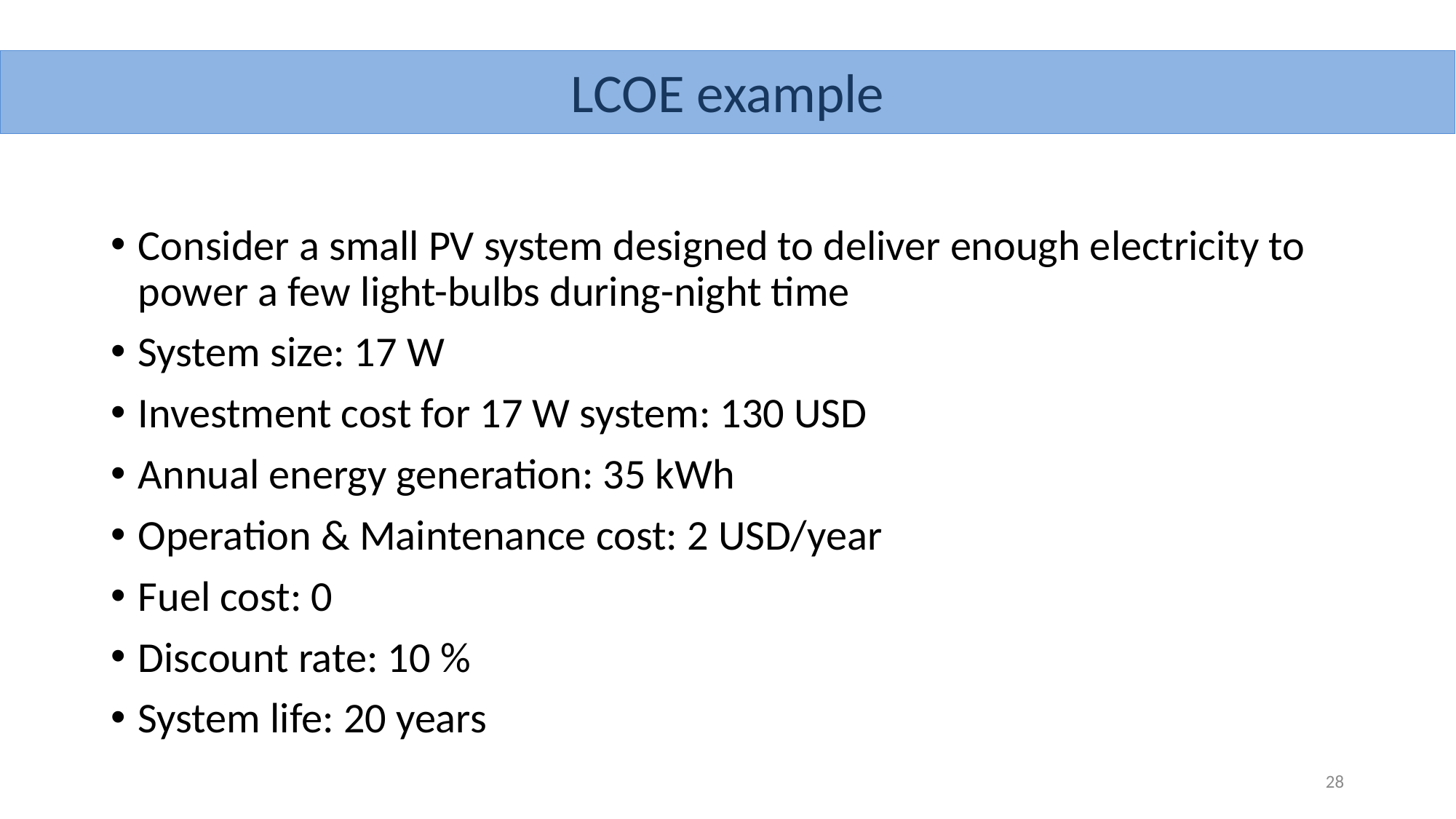

# LCOE example
Consider a small PV system designed to deliver enough electricity to power a few light-bulbs during-night time
System size: 17 W
Investment cost for 17 W system: 130 USD
Annual energy generation: 35 kWh
Operation & Maintenance cost: 2 USD/year
Fuel cost: 0
Discount rate: 10 %
System life: 20 years

28